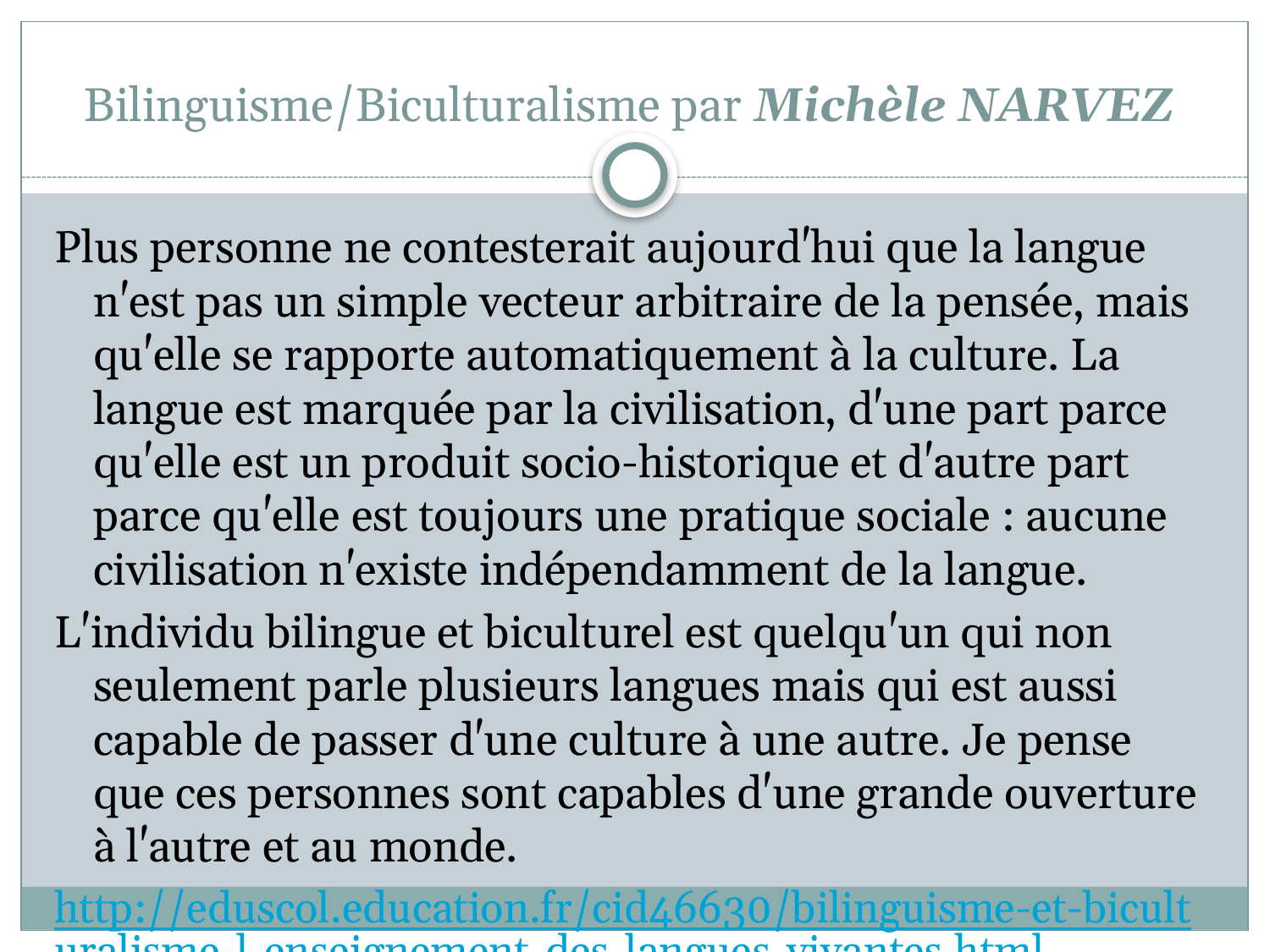

# Bilinguisme/Biculturalisme par Michèle NARVEZ
Plus personne ne contesterait aujourd'hui que la langue n'est pas un simple vecteur arbitraire de la pensée, mais qu'elle se rapporte automatiquement à la culture. La langue est marquée par la civilisation, d'une part parce qu'elle est un produit socio-historique et d'autre part parce qu'elle est toujours une pratique sociale : aucune civilisation n'existe indépendamment de la langue.
L'individu bilingue et biculturel est quelqu'un qui non seulement parle plusieurs langues mais qui est aussi capable de passer d'une culture à une autre. Je pense que ces personnes sont capables d'une grande ouverture à l'autre et au monde.
http://eduscol.education.fr/cid46630/bilinguisme-et-biculturalisme-l-enseignement-des-langues-vivantes.html